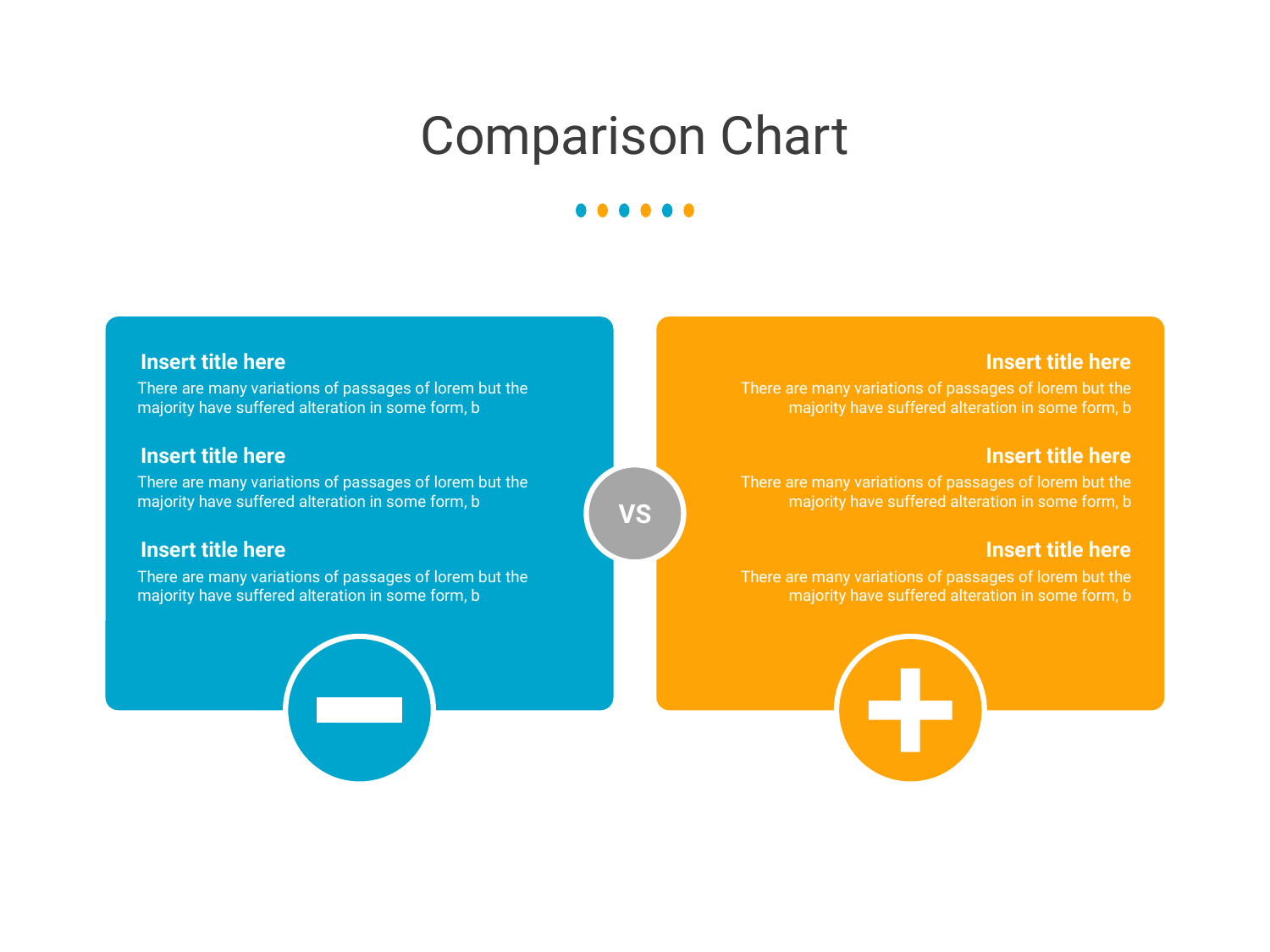

# Comparison Chart

Insert title here
There are many variations of passages of lorem but the majority have suffered alteration in some form, b
Insert title here
There are many variations of passages of lorem but the majority have suffered alteration in some form, b
Insert title here
There are many variations of passages of lorem but the majority have suffered alteration in some form, b
Insert title here
There are many variations of passages of lorem but the majority have suffered alteration in some form, b
Insert title here
There are many variations of passages of lorem but the majority have suffered alteration in some form, b
Insert title here
There are many variations of passages of lorem but the majority have suffered alteration in some form, b
VS